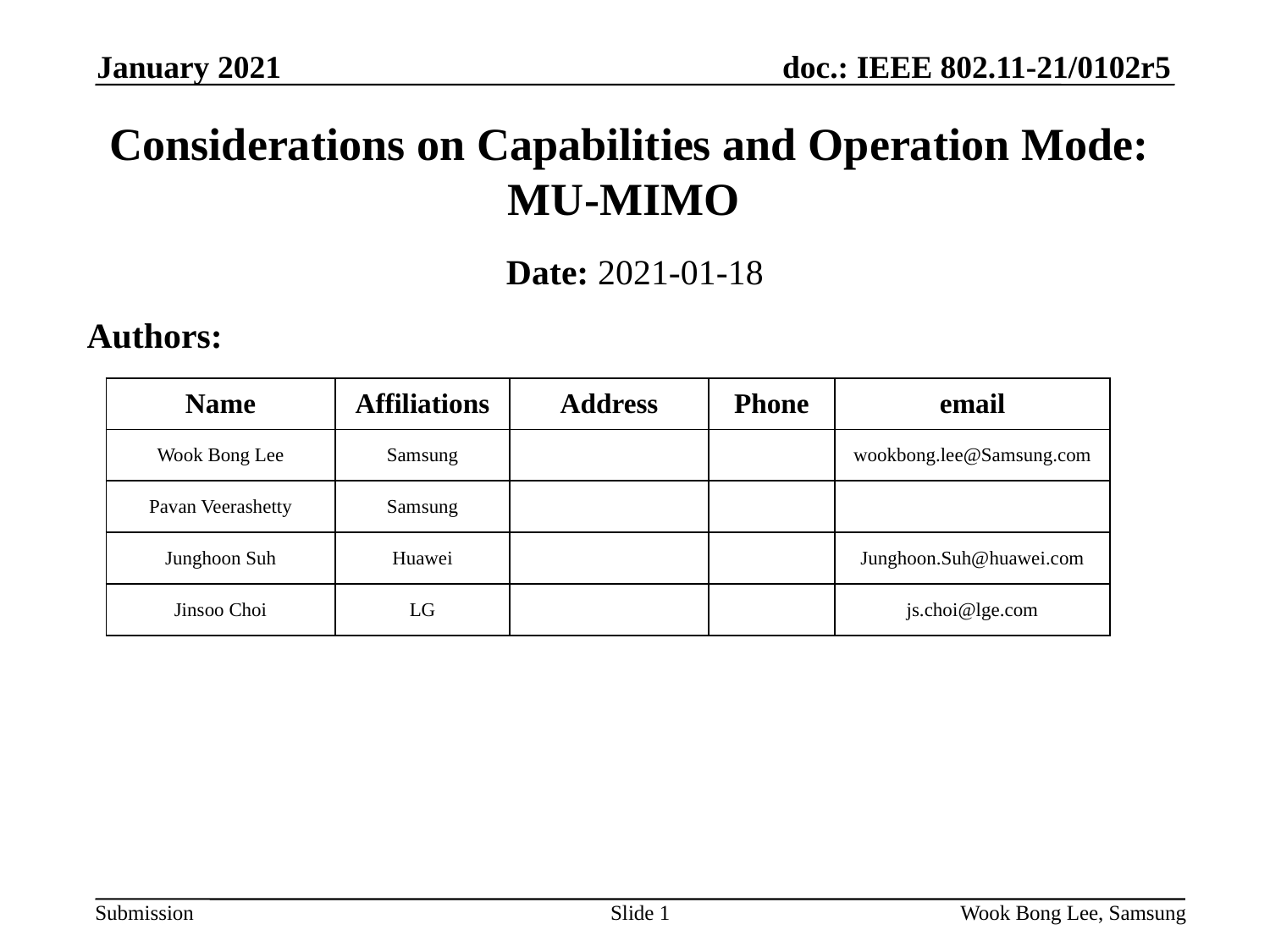

January 2021
# Considerations on Capabilities and Operation Mode: MU-MIMO
Date: 2021-01-18
Authors:
| Name | Affiliations | Address | Phone | email |
| --- | --- | --- | --- | --- |
| Wook Bong Lee | Samsung |  |  | wookbong.lee@Samsung.com |
| Pavan Veerashetty | Samsung |  |  |  |
| Junghoon Suh | Huawei |  |  | Junghoon.Suh@huawei.com |
| Jinsoo Choi | LG |  |  | js.choi@lge.com |
Slide 1
Wook Bong Lee, Samsung